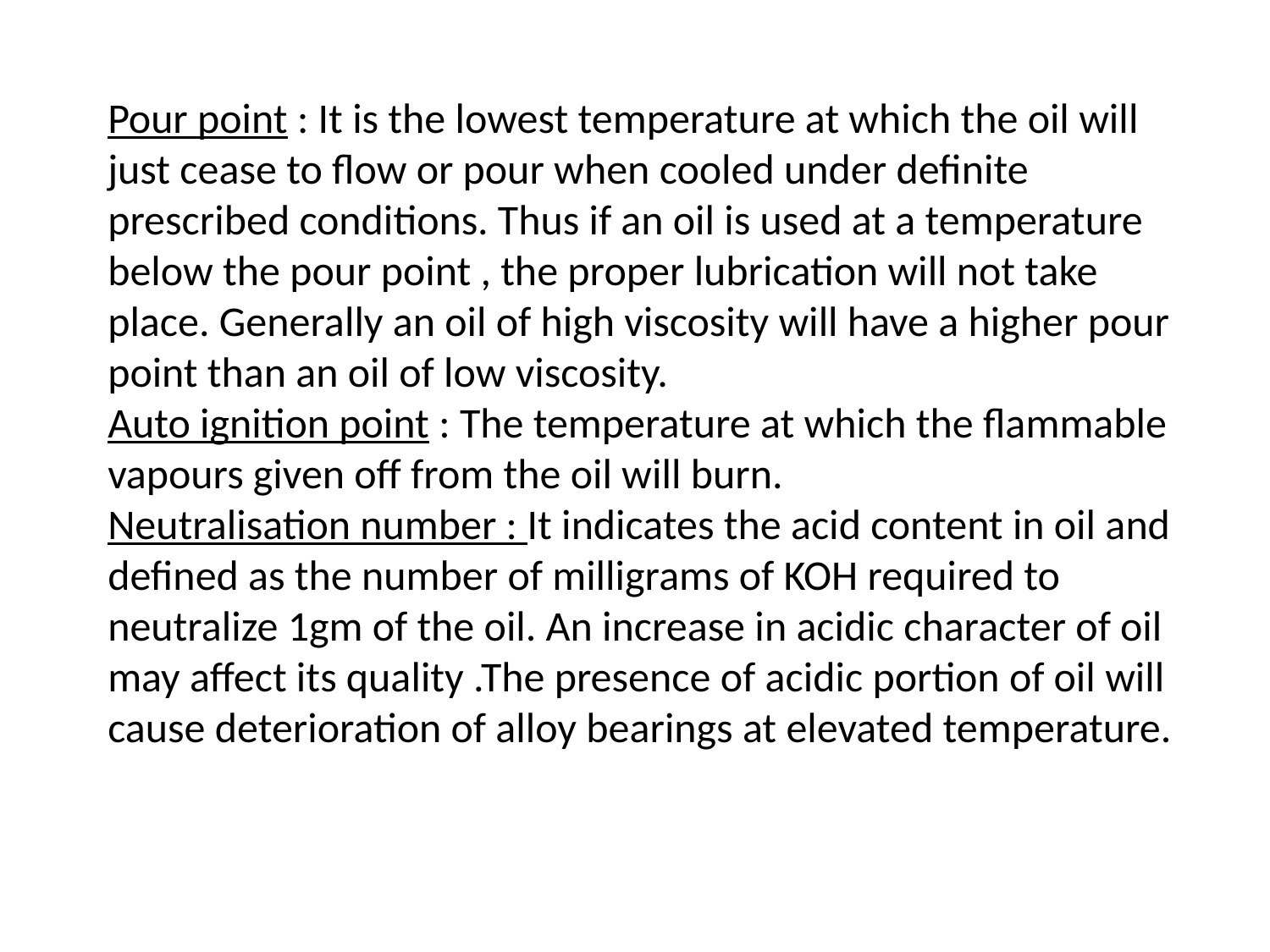

Pour point : It is the lowest temperature at which the oil will just cease to flow or pour when cooled under definite prescribed conditions. Thus if an oil is used at a temperature below the pour point , the proper lubrication will not take place. Generally an oil of high viscosity will have a higher pour point than an oil of low viscosity.
Auto ignition point : The temperature at which the flammable vapours given off from the oil will burn.
Neutralisation number : It indicates the acid content in oil and defined as the number of milligrams of KOH required to neutralize 1gm of the oil. An increase in acidic character of oil may affect its quality .The presence of acidic portion of oil will cause deterioration of alloy bearings at elevated temperature.